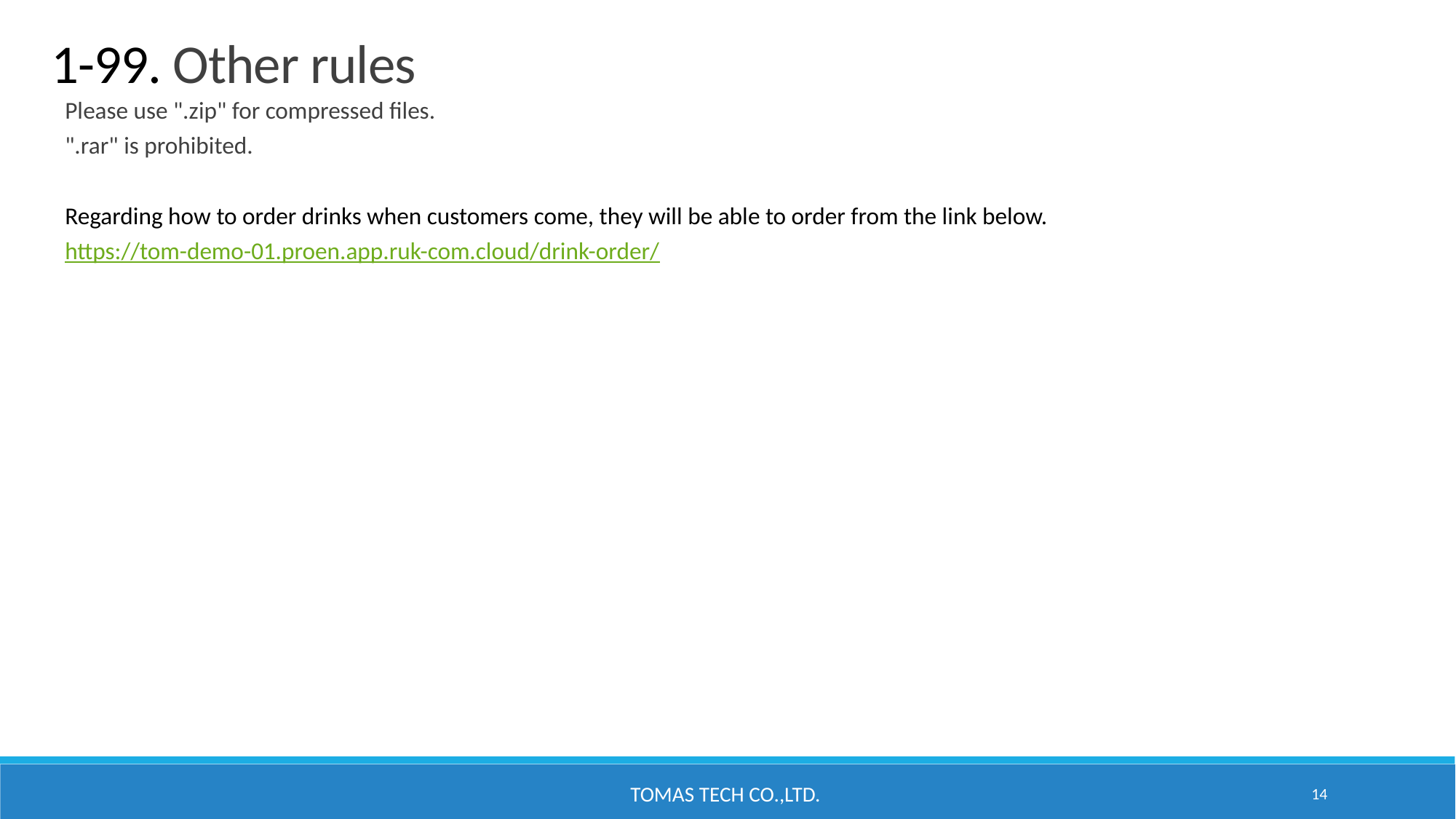

1-99. Other rules
Please use ".zip" for compressed files.
".rar" is prohibited.

Regarding how to order drinks when customers come, they will be able to order from the link below.
https://tom-demo-01.proen.app.ruk-com.cloud/drink-order/

TOMAS TECH CO.,LTD.
14